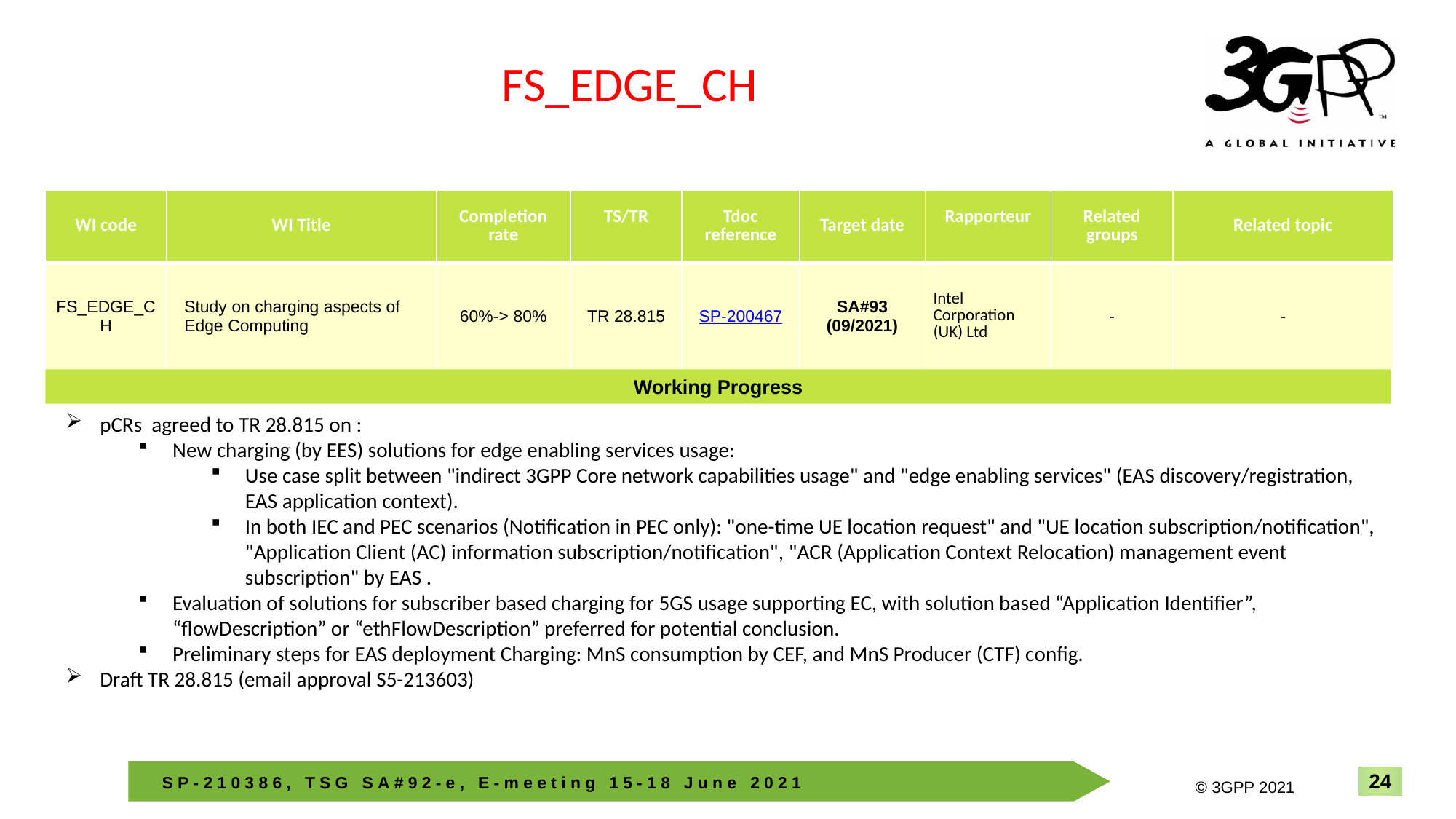

FS_EDGE_CH
| WI code | WI Title | Completion rate | TS/TR | Tdoc reference | Target date | Rapporteur | Related groups | Related topic |
| --- | --- | --- | --- | --- | --- | --- | --- | --- |
| FS\_EDGE\_CH | Study on charging aspects of Edge Computing | 60%-> 80% | TR 28.815 | SP-200467 | SA#93 (09/2021) | Intel Corporation (UK) Ltd | - | - |
Working Progress
pCRs  agreed to TR 28.815 on :
New charging (by EES) solutions for edge enabling services usage:
Use case split between "indirect 3GPP Core network capabilities usage" and "edge enabling services" (EAS discovery/registration, EAS application context).
In both IEC and PEC scenarios (Notification in PEC only): "one-time UE location request" and "UE location subscription/notification", "Application Client (AC) information subscription/notification", "ACR (Application Context Relocation) management event subscription" by EAS .
Evaluation of solutions for subscriber based charging for 5GS usage supporting EC, with solution based “Application Identifier”, “flowDescription” or “ethFlowDescription” preferred for potential conclusion.
Preliminary steps for EAS deployment Charging: MnS consumption by CEF, and MnS Producer (CTF) config.
Draft TR 28.815 (email approval S5-213603)